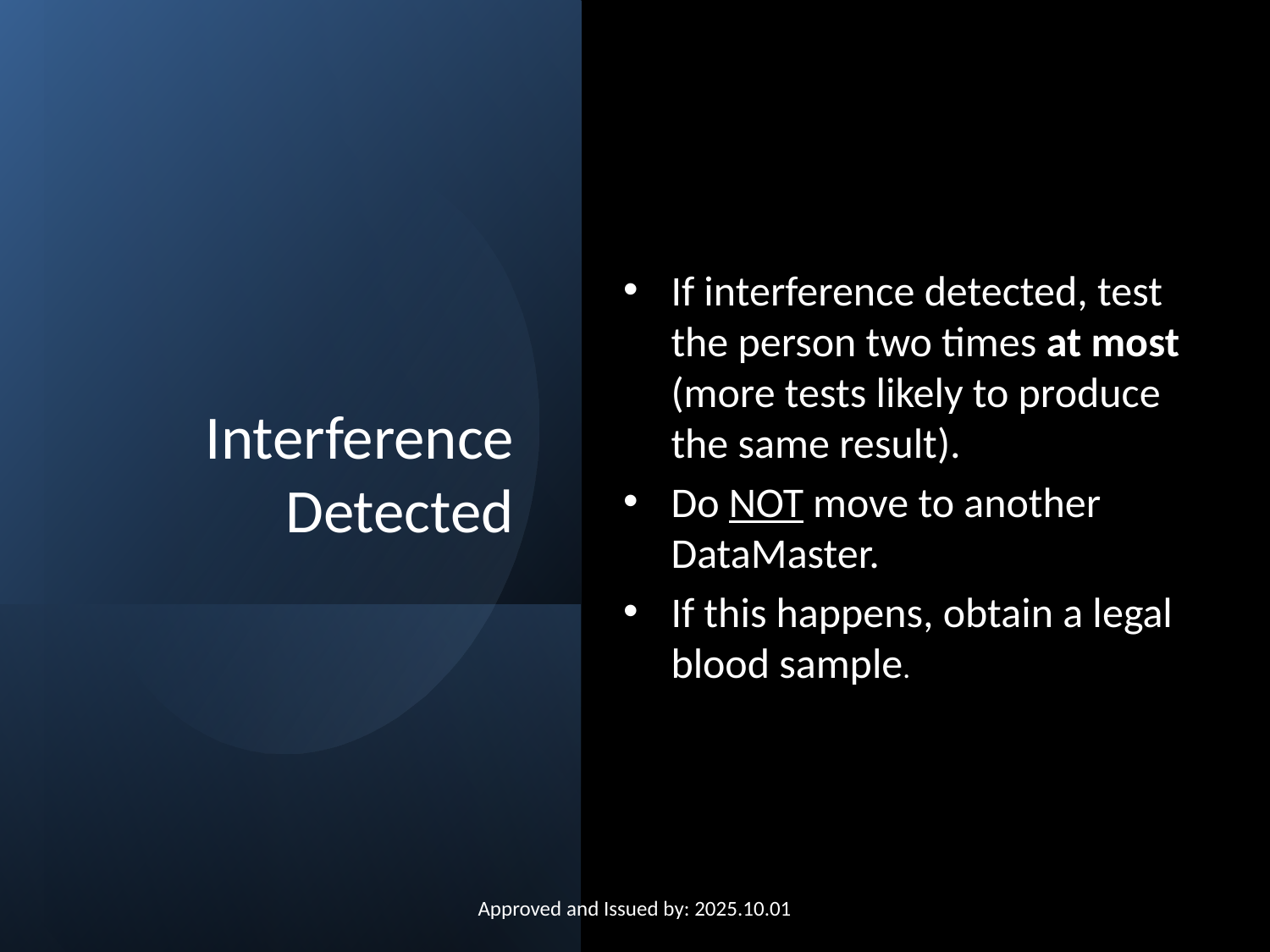

# Interference Detected
If interference detected, test the person two times at most (more tests likely to produce the same result).
Do NOT move to another DataMaster.
If this happens, obtain a legal blood sample.

Approved and Issued by: 2025.10.01